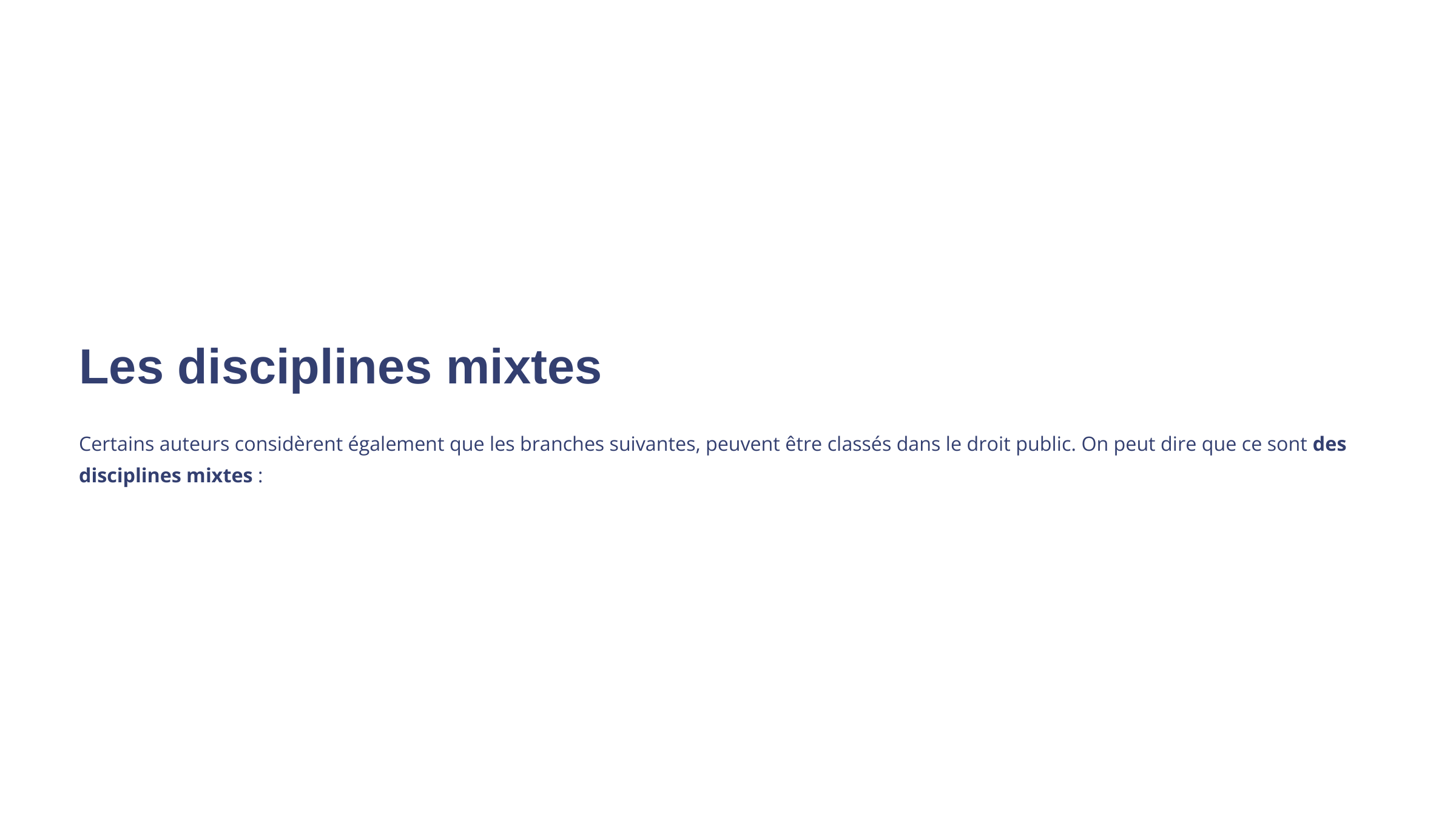

Les disciplines mixtes
Certains auteurs considèrent également que les branches suivantes, peuvent être classés dans le droit public. On peut dire que ce sont des disciplines mixtes :